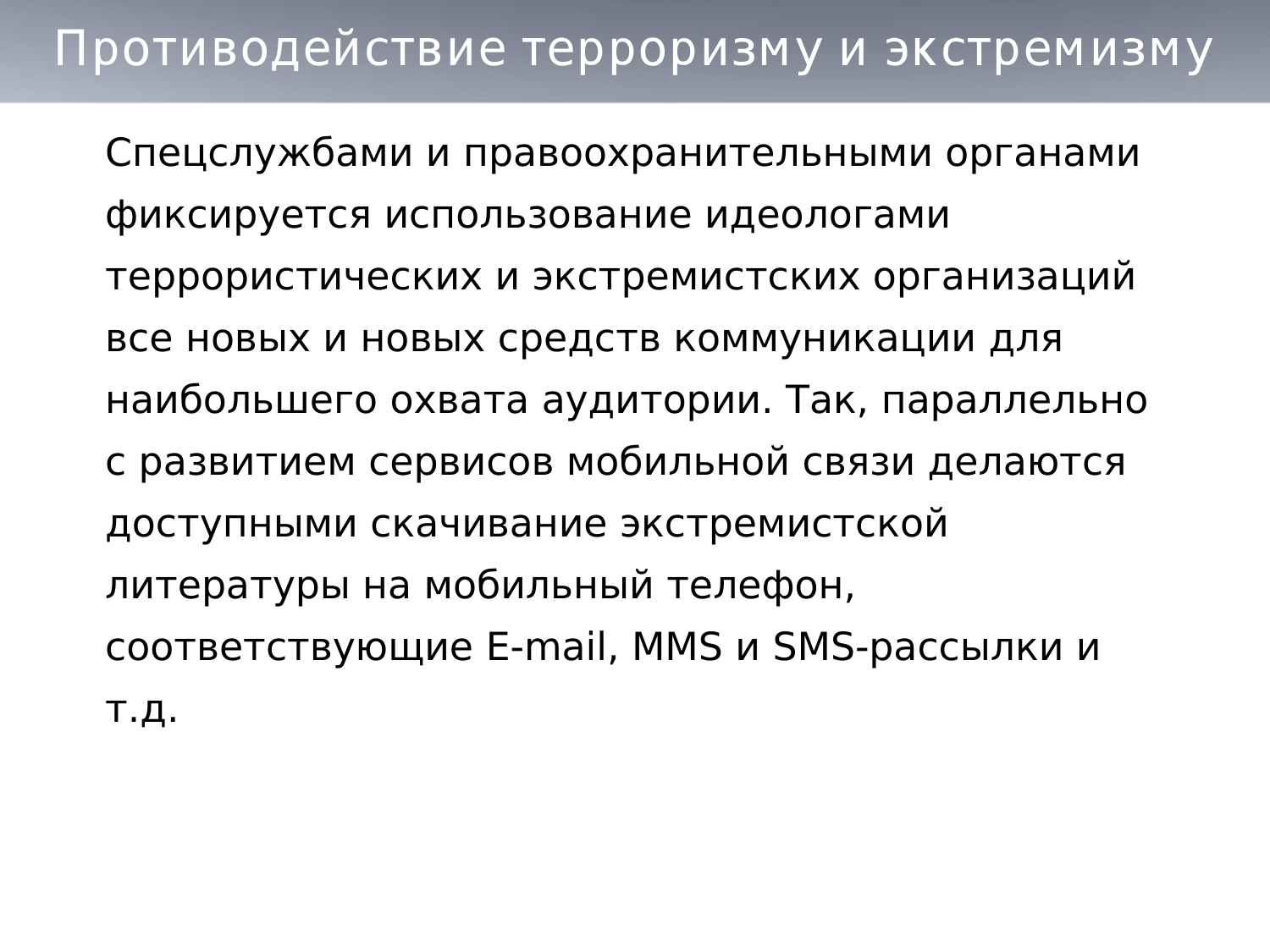

# Противодействие терроризму и экстремизму
Спецслужбами и правоохранительными органами фиксируется использование идеологами террористических и экстремистских организаций все новых и новых средств коммуникации для наибольшего охвата аудитории. Так, параллельно с развитием сервисов мобильной связи делаются доступными скачивание экстремистской литературы на мобильный телефон, соответствующие E-mail, MMS и SMS-рассылки и т.д.